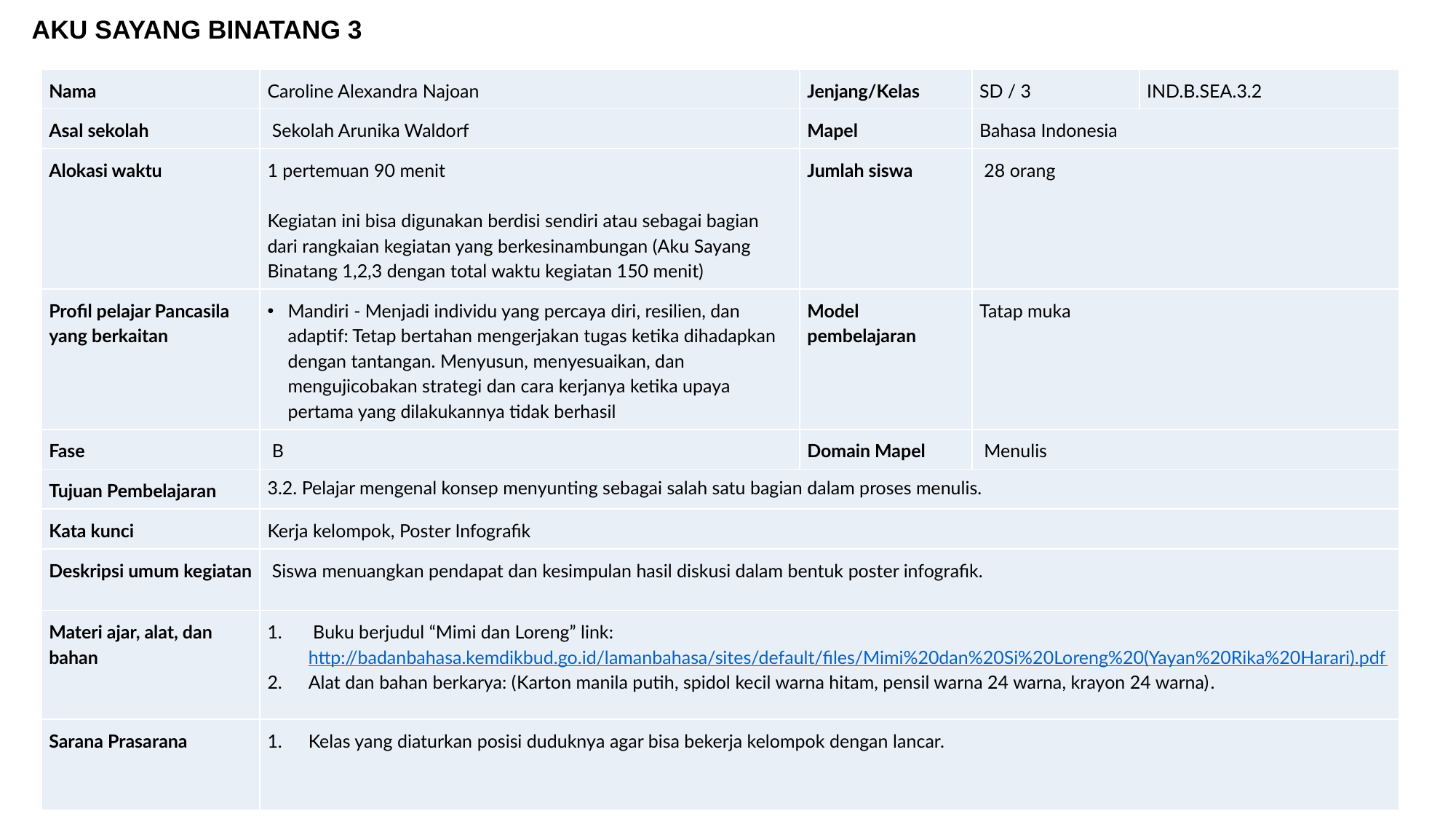

AKU SAYANG BINATANG 3

| Nama | Caroline Alexandra Najoan | Jenjang/Kelas | SD / 3 | IND.B.SEA.3.2 |
| --- | --- | --- | --- | --- |
| Asal sekolah | Sekolah Arunika Waldorf | Mapel | Bahasa Indonesia |  |
| Alokasi waktu | 1 pertemuan 90 menit Kegiatan ini bisa digunakan berdisi sendiri atau sebagai bagian dari rangkaian kegiatan yang berkesinambungan (Aku Sayang Binatang 1,2,3 dengan total waktu kegiatan 150 menit) | Jumlah siswa | 28 orang |  |
| Profil pelajar Pancasila yang berkaitan | Mandiri - Menjadi individu yang percaya diri, resilien, dan adaptif: Tetap bertahan mengerjakan tugas ketika dihadapkan dengan tantangan. Menyusun, menyesuaikan, dan mengujicobakan strategi dan cara kerjanya ketika upaya pertama yang dilakukannya tidak berhasil | Model pembelajaran | Tatap muka |  |
| Fase | B | Domain Mapel | Menulis |  |
| Tujuan Pembelajaran | 3.2. Pelajar mengenal konsep menyunting sebagai salah satu bagian dalam proses menulis. |  |  |  |
| Kata kunci | Kerja kelompok, Poster Infografik |  |  |  |
| Deskripsi umum kegiatan | Siswa menuangkan pendapat dan kesimpulan hasil diskusi dalam bentuk poster infografik. |  |  |  |
| Materi ajar, alat, dan bahan | Buku berjudul “Mimi dan Loreng” link: http://badanbahasa.kemdikbud.go.id/lamanbahasa/sites/default/files/Mimi%20dan%20Si%20Loreng%20(Yayan%20Rika%20Harari).pdf Alat dan bahan berkarya: (Karton manila putih, spidol kecil warna hitam, pensil warna 24 warna, krayon 24 warna). |  |  |  |
| Sarana Prasarana | Kelas yang diaturkan posisi duduknya agar bisa bekerja kelompok dengan lancar. |  |  |  |